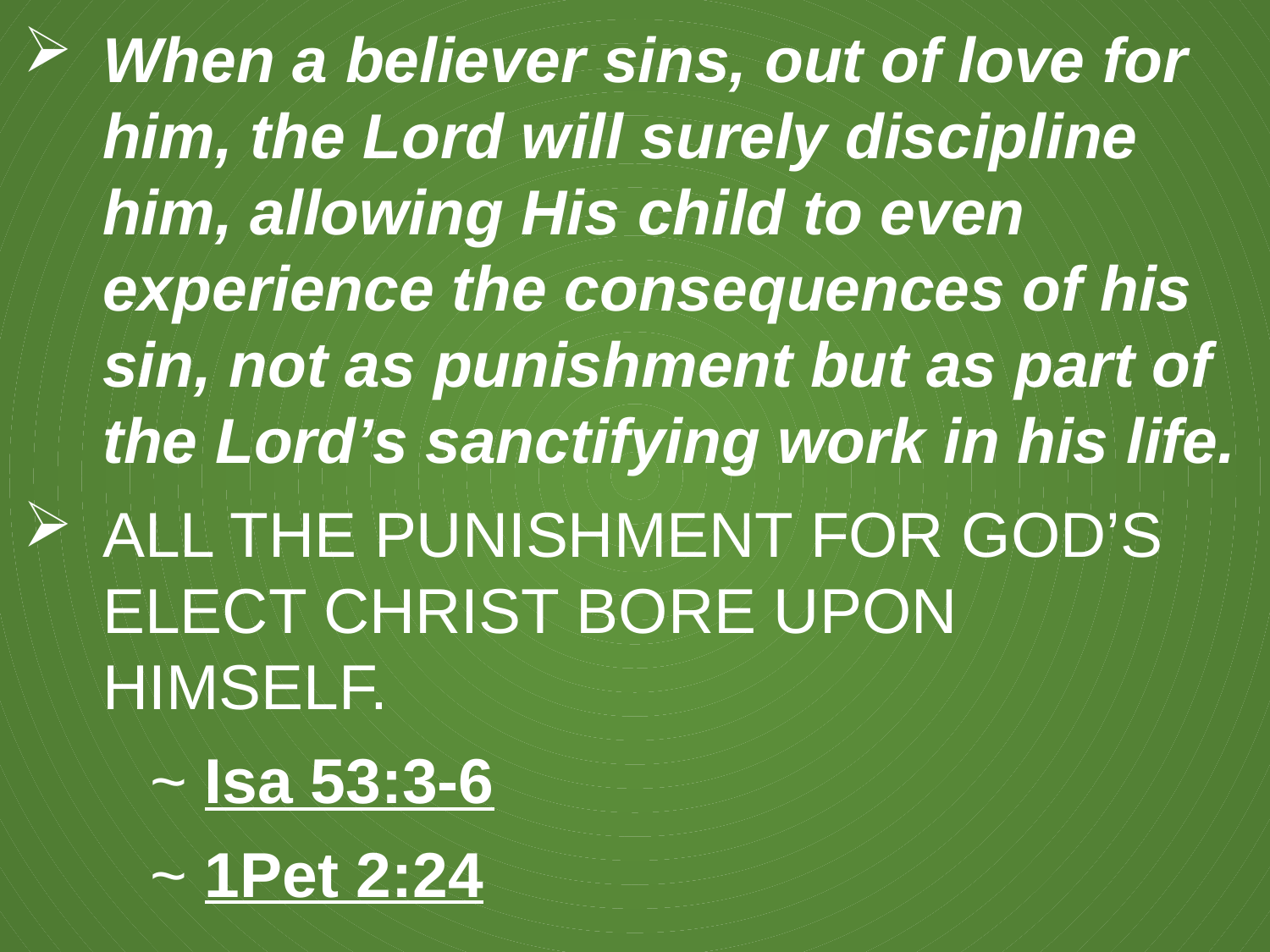

When a believer sins, out of love for him, the Lord will surely discipline him, allowing His child to even experience the consequences of his sin, not as punishment but as part of the Lord’s sanctifying work in his life.
ALL THE PUNISHMENT FOR GOD’S ELECT CHRIST BORE UPON HIMSELF.
	~ Isa 53:3-6
	~ 1Pet 2:24